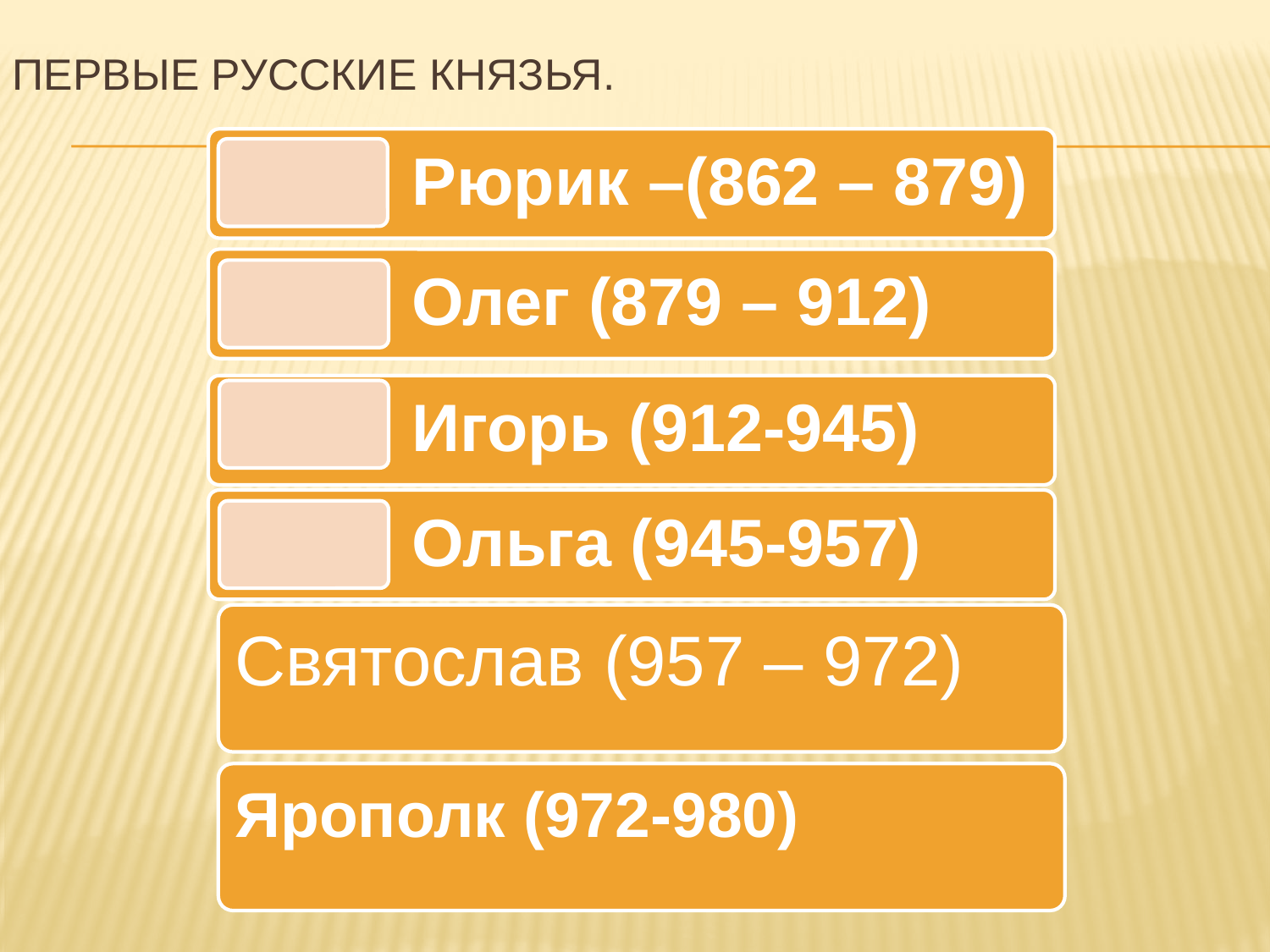

# Первые русские князья.
Рюрик –(862 – 879)
Олег (879 – 912)
Игорь (912-945)
Ольга (945-957)
Святослав (957 – 972)

Ярополк (972-980)